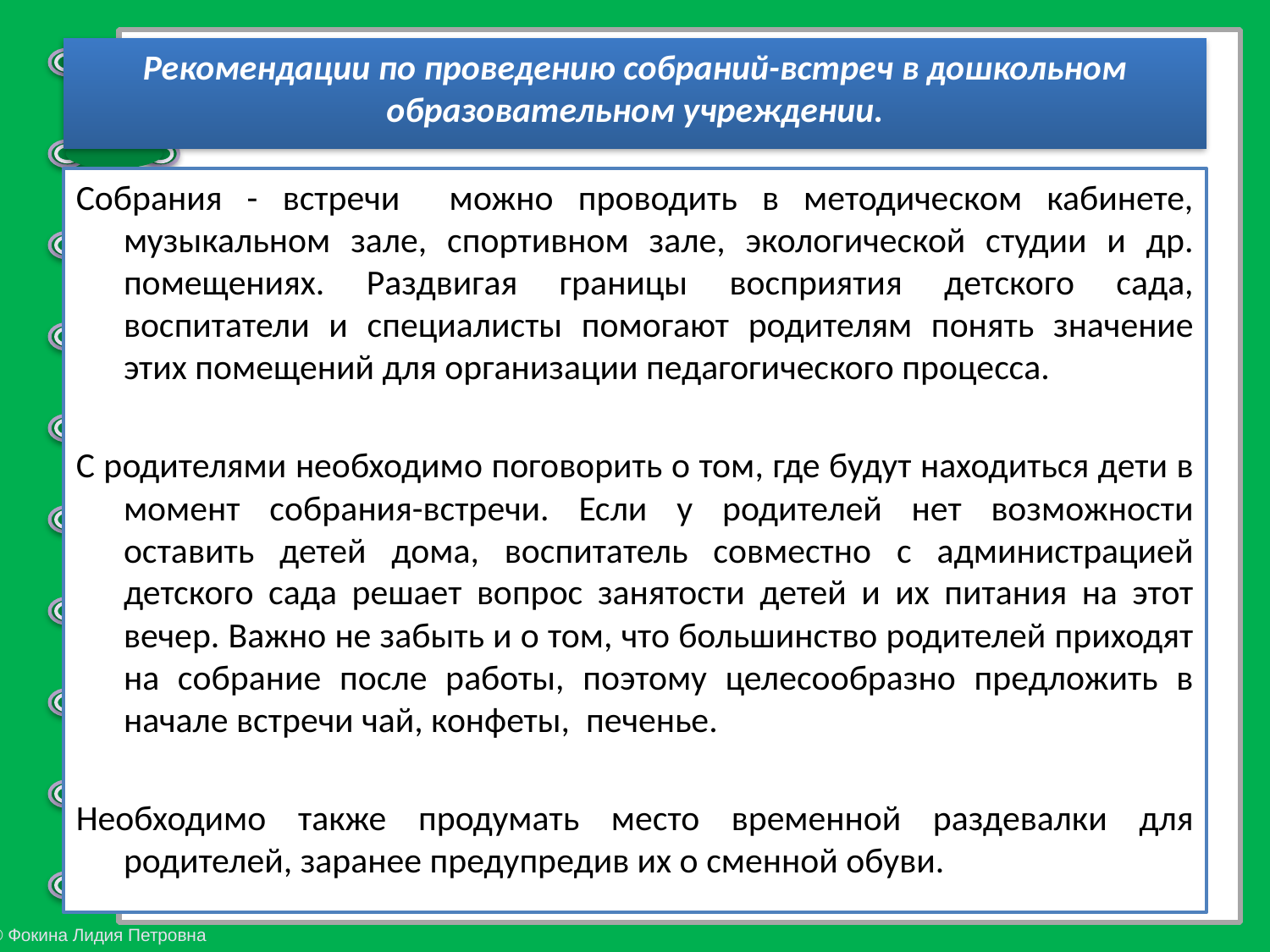

# Рекомендации по проведению собраний-встреч в дошкольном образовательном учреждении.
Собрания - встречи  можно проводить в методическом кабинете, музыкальном зале, спортивном зале, экологической студии и др. помещениях. Раздвигая границы восприятия детского сада, воспитатели и специалисты помогают родителям понять значение этих помещений для организации педагогического процесса.

С родителями необходимо поговорить о том, где будут находиться дети в момент собрания-встречи. Если у родителей нет возможности оставить детей дома, воспитатель совместно с администрацией детского сада решает вопрос занятости детей и их питания на этот вечер. Важно не забыть и о том, что большинство родителей приходят на собрание после работы, поэтому целесообразно предложить в начале встречи чай, конфеты,  печенье.

Необходимо также продумать место временной раздевалки для родителей, заранее предупредив их о сменной обуви.